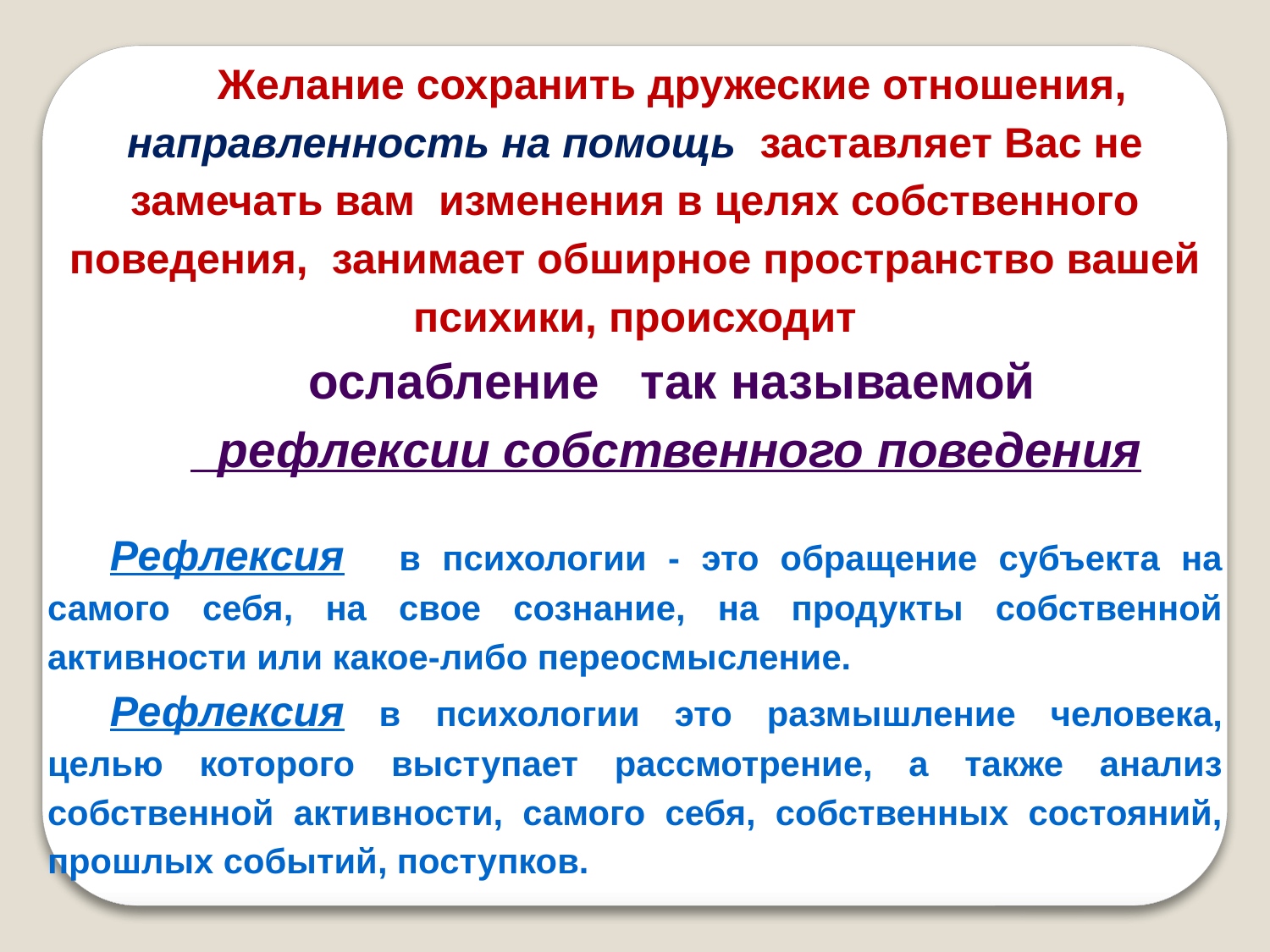

Желание сохранить дружеские отношения, направленность на помощь  заставляет Вас не замечать вам  изменения в целях собственного поведения,  занимает обширное пространство вашей психики, происходит
 ослабление   так называемой
  рефлексии собственного поведения

Рефлексия   в психологии - это обращение субъекта на самого себя, на свое сознание, на продукты собственной активности или какое-либо переосмысление.
Рефлексия в психологии это размышление человека, целью которого выступает рассмотрение, а также анализ собственной активности, самого себя, собственных состояний, прошлых событий, поступков.